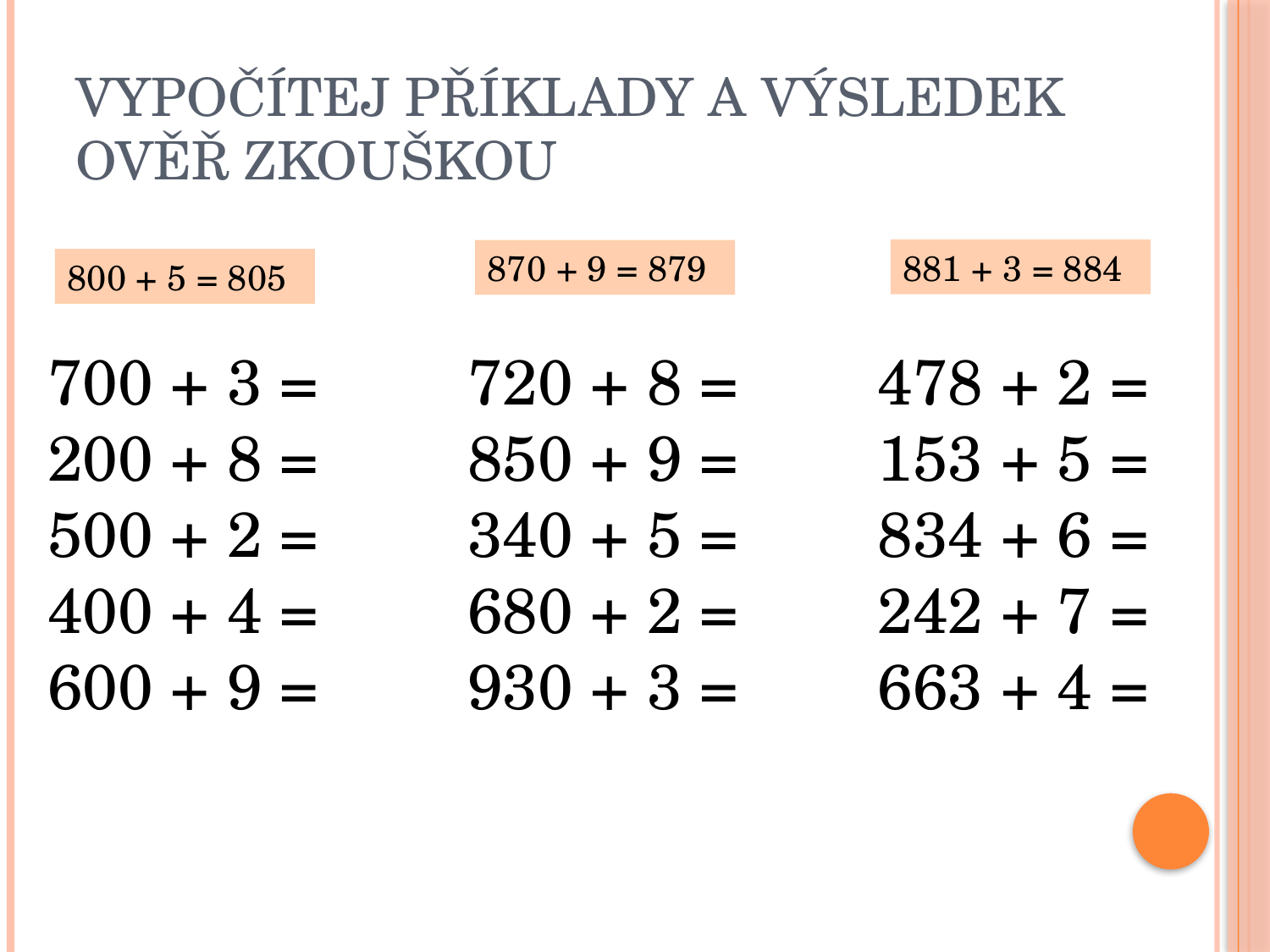

# Vypočítej příklady a výsledek ověř zkouškou
881 + 3 = 884
870 + 9 = 879
800 + 5 = 805
700 + 3 =
200 + 8 =
500 + 2 =
400 + 4 =
600 + 9 =
720 + 8 =
850 + 9 =
340 + 5 =
680 + 2 =
930 + 3 =
478 + 2 =
153 + 5 =
834 + 6 =
242 + 7 =
663 + 4 =